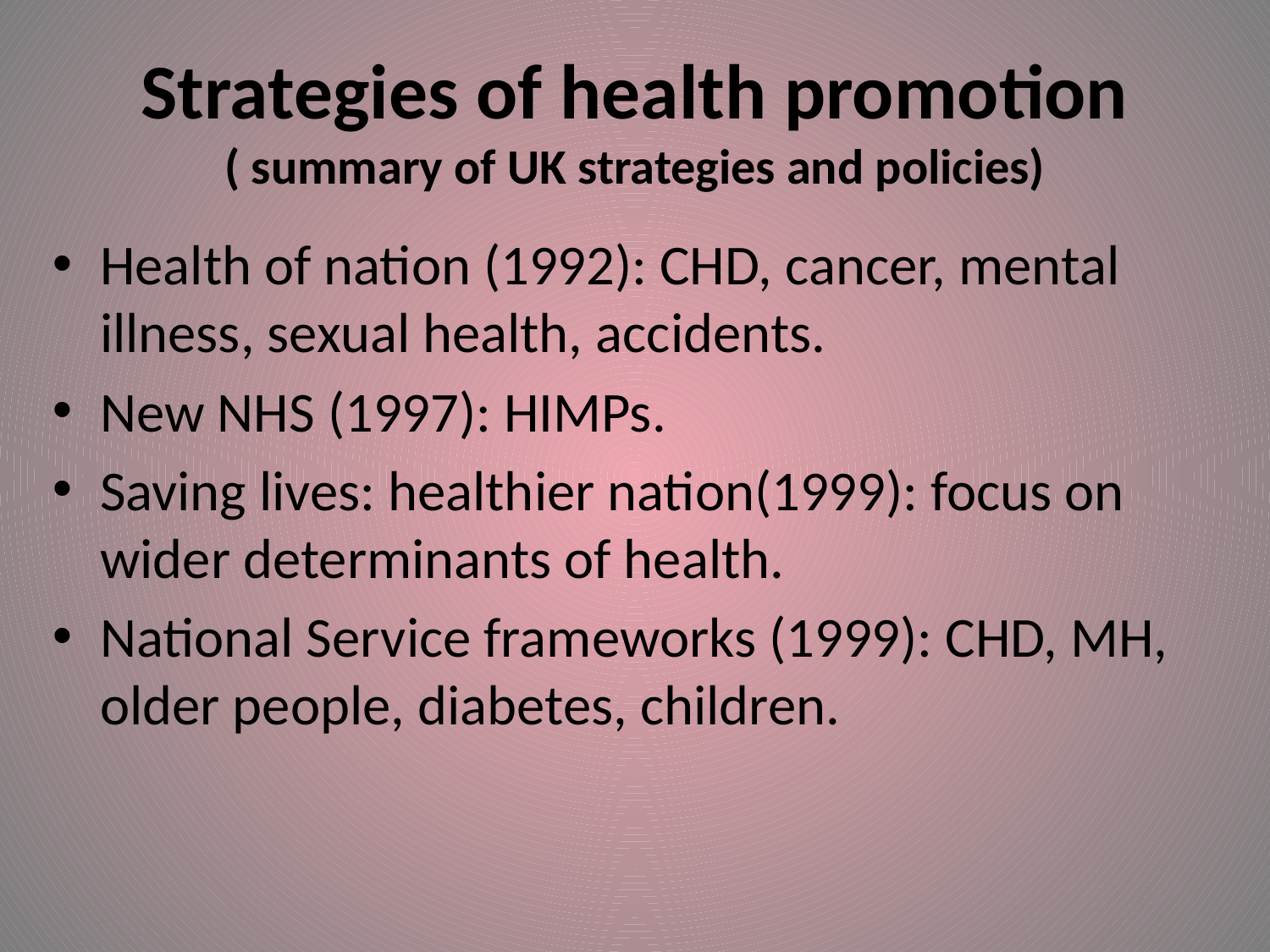

# Strategies of health promotion ( summary of UK strategies and policies)
Health of nation (1992): CHD, cancer, mental illness, sexual health, accidents.
New NHS (1997): HIMPs.
Saving lives: healthier nation(1999): focus on wider determinants of health.
National Service frameworks (1999): CHD, MH, older people, diabetes, children.